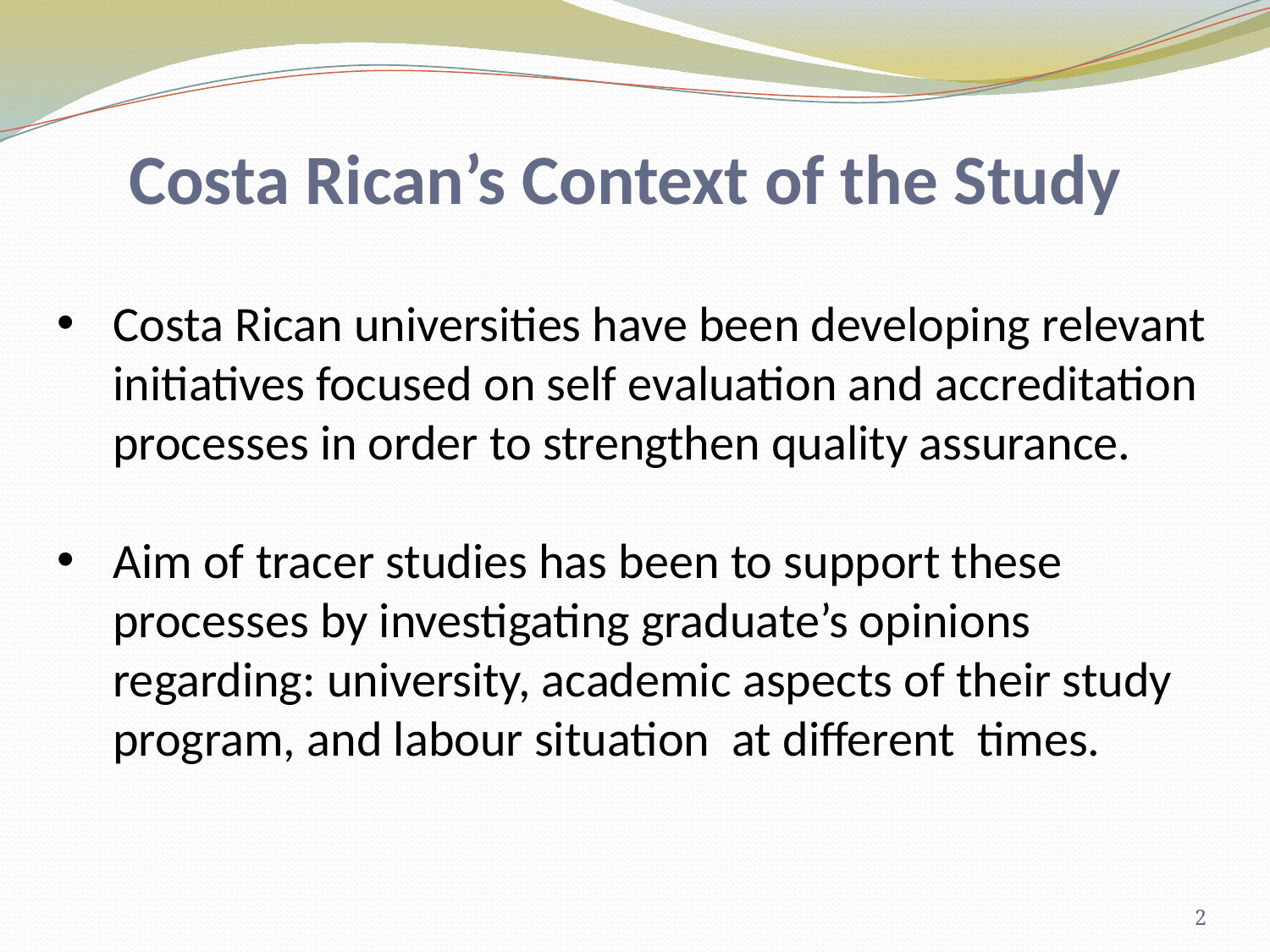

# Costa Rican’s Context of the Study
Costa Rican universities have been developing relevant initiatives focused on self evaluation and accreditation processes in order to strengthen quality assurance.

Aim of tracer studies has been to support these processes by investigating graduate’s opinions regarding: university, academic aspects of their study program, and labour situation  at different  times.
2